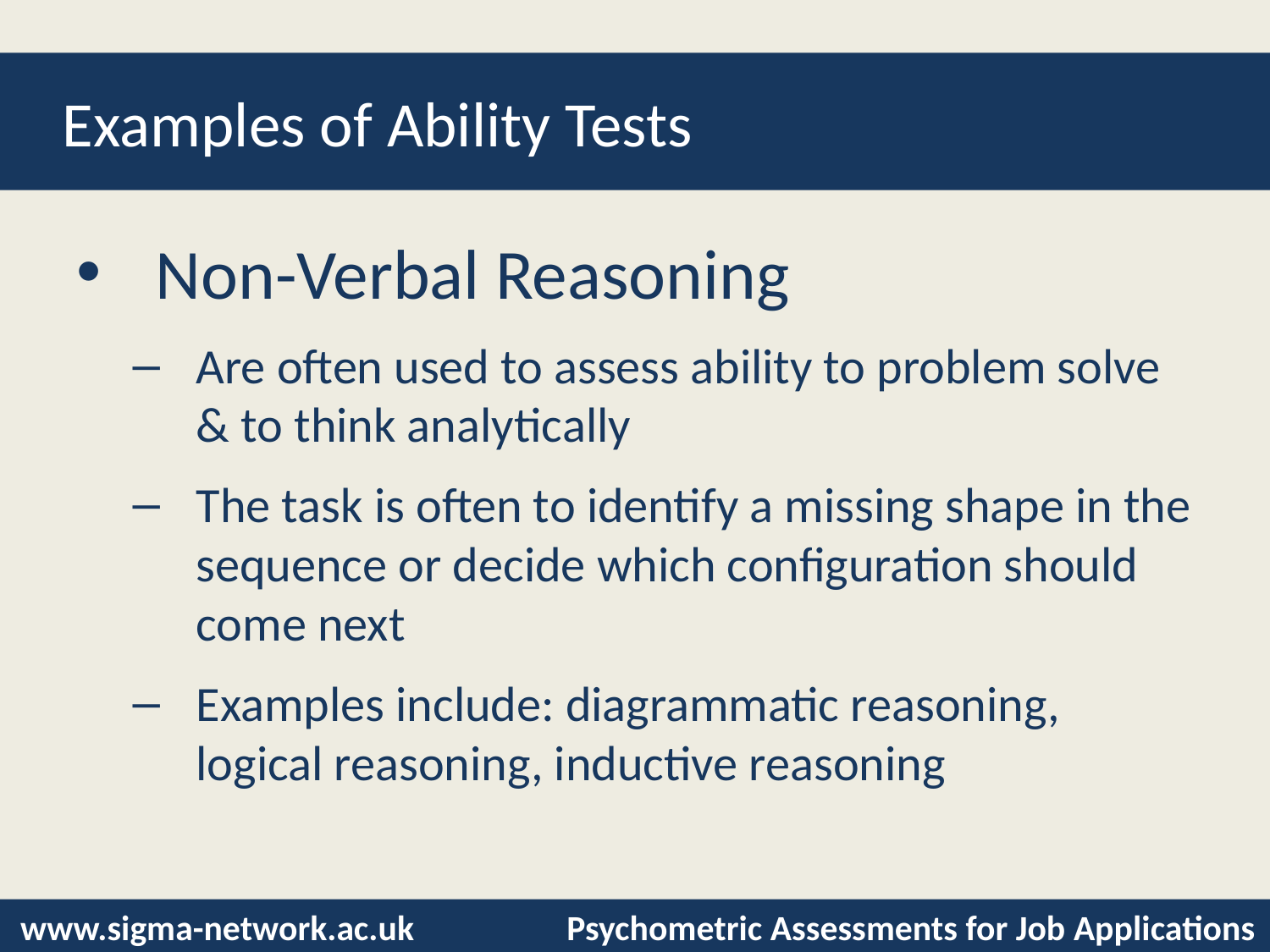

# Examples of Ability Tests
Non-Verbal Reasoning
Are often used to assess ability to problem solve & to think analytically
The task is often to identify a missing shape in the sequence or decide which configuration should come next
Examples include: diagrammatic reasoning, logical reasoning, inductive reasoning